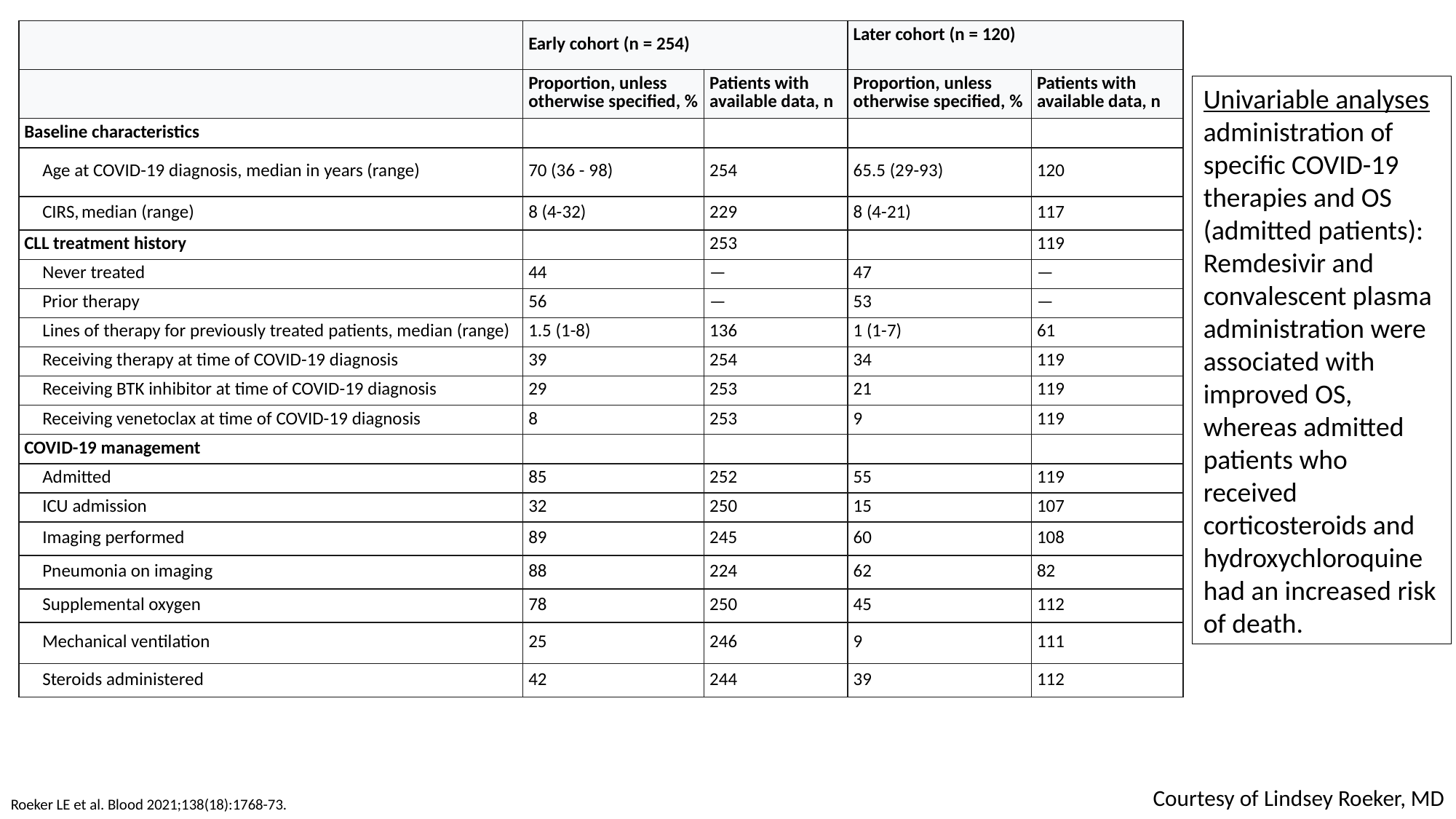

|  | Early cohort (n = 254) |  | Later cohort (n = 120) |  |
| --- | --- | --- | --- | --- |
|  | Proportion, unless otherwise specified, % | Patients with available data, n | Proportion, unless otherwise specified, % | Patients with available data, n |
| Baseline characteristics |  |  |  |  |
| Age at COVID-19 diagnosis, median in years (range) | 70 (36 - 98) | 254 | 65.5 (29-93) | 120 |
| CIRS, median (range) | 8 (4-32) | 229 | 8 (4-21) | 117 |
| CLL treatment history |  | 253 |  | 119 |
| Never treated | 44 | — | 47 | — |
| Prior therapy | 56 | — | 53 | — |
| Lines of therapy for previously treated patients, median (range) | 1.5 (1-8) | 136 | 1 (1-7) | 61 |
| Receiving therapy at time of COVID-19 diagnosis | 39 | 254 | 34 | 119 |
| Receiving BTK inhibitor at time of COVID-19 diagnosis | 29 | 253 | 21 | 119 |
| Receiving venetoclax at time of COVID-19 diagnosis | 8 | 253 | 9 | 119 |
| COVID-19 management |  |  |  |  |
| Admitted | 85 | 252 | 55 | 119 |
| ICU admission | 32 | 250 | 15 | 107 |
| Imaging performed | 89 | 245 | 60 | 108 |
| Pneumonia on imaging | 88 | 224 | 62 | 82 |
| Supplemental oxygen | 78 | 250 | 45 | 112 |
| Mechanical ventilation | 25 | 246 | 9 | 111 |
| Steroids administered | 42 | 244 | 39 | 112 |
Univariable analyses administration of specific COVID-19 therapies and OS (admitted patients):
Remdesivir and  convalescent plasma administration were associated with improved OS, whereas admitted patients who received corticosteroids and hydroxychloroquine had an increased risk of death.
Courtesy of Lindsey Roeker, MD
Roeker LE et al. Blood 2021;138(18):1768-73.